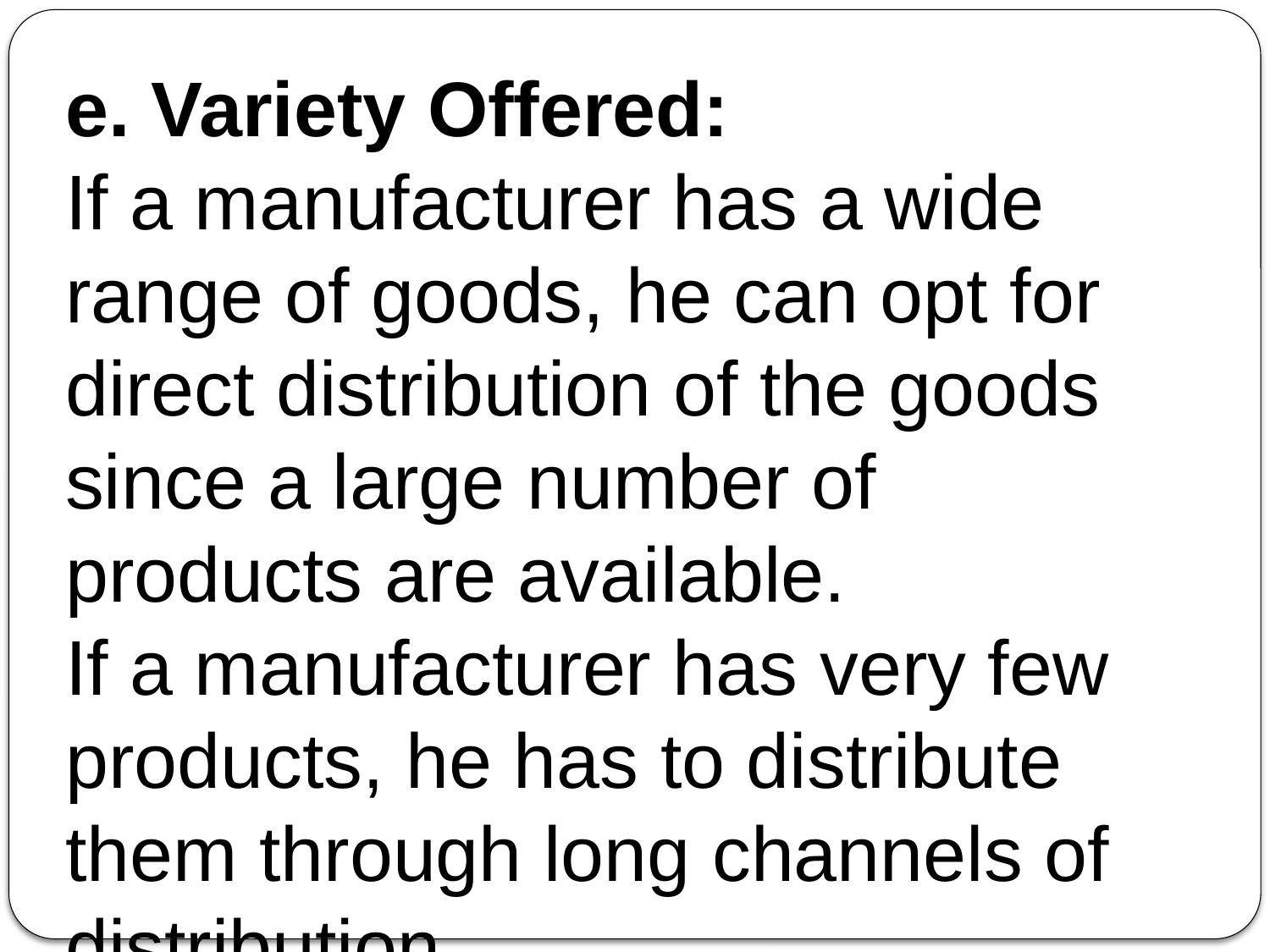

e. Variety Offered:
If a manufacturer has a wide range of goods, he can opt for direct distribution of the goods since a large number of products are available.
If a manufacturer has very few products, he has to distribute them through long channels of distribution.